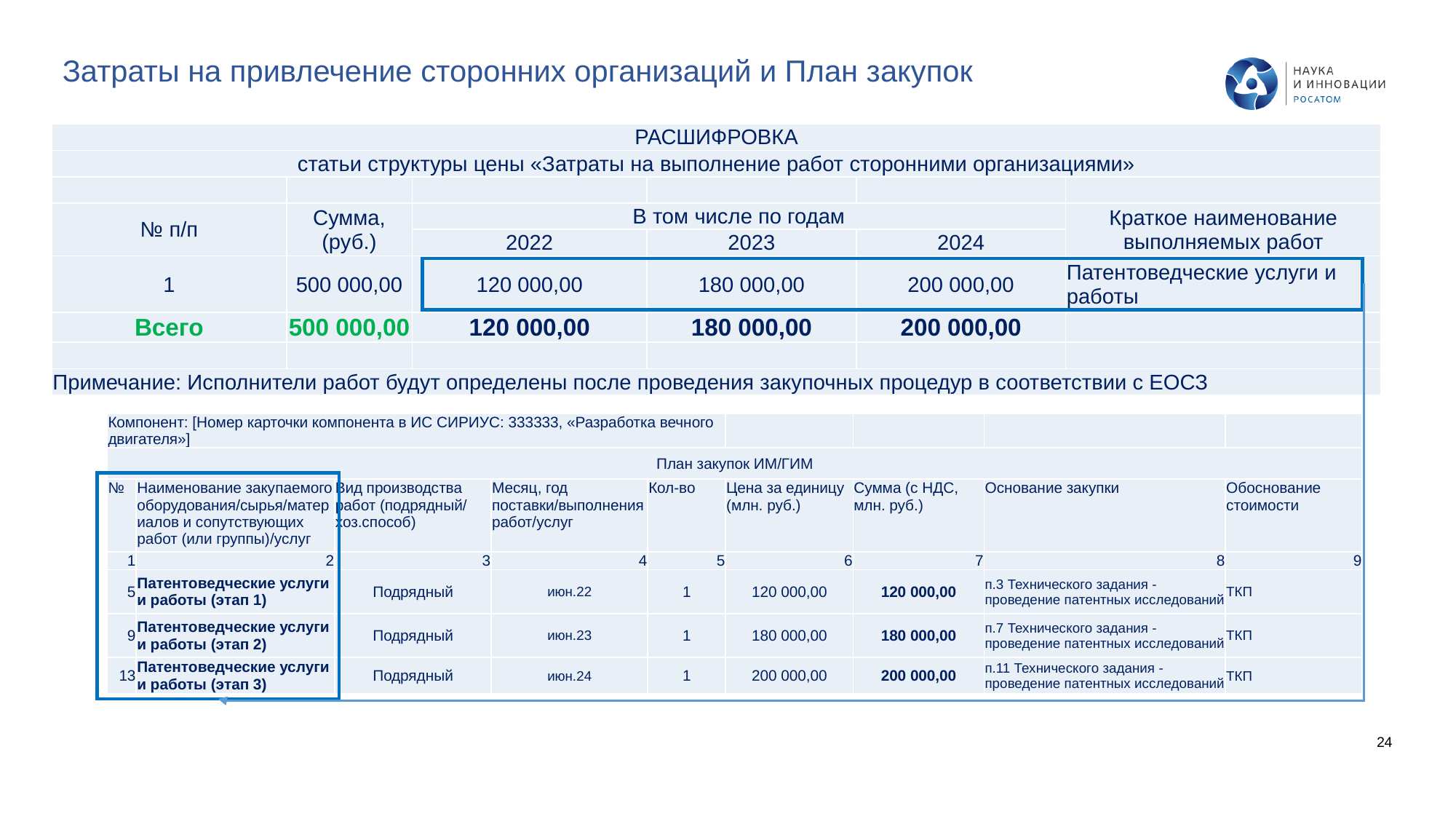

Затраты на привлечение сторонних организаций и План закупок
| РАСШИФРОВКА |  |  |  |  |  |
| --- | --- | --- | --- | --- | --- |
| статьи структуры цены «Затраты на выполнение работ сторонними организациями» |  |  |  |  |  |
|  |  |  |  |  |  |
| № п/п | Сумма, (руб.) | В том числе по годам |  |  | Краткое наименование выполняемых работ |
|  |  | 2022 | 2023 | 2024 |  |
| 1 | 500 000,00 | 120 000,00 | 180 000,00 | 200 000,00 | Патентоведческие услуги и работы |
| Всего | 500 000,00 | 120 000,00 | 180 000,00 | 200 000,00 |  |
|  |  |  |  |  |  |
| Примечание: Исполнители работ будут определены после проведения закупочных процедур в соответствии с ЕОСЗ |  |  |  |  |  |

| Компонент: [Номер карточки компонента в ИС СИРИУС: 333333, «Разработка вечного двигателя»] |  |  |  |  |  |  |  |  |
| --- | --- | --- | --- | --- | --- | --- | --- | --- |
| План закупок ИМ/ГИМ |  |  |  |  |  |  |  |  |
| № | Наименование закупаемого оборудования/сырья/материалов и сопутствующих работ (или группы)/услуг | Вид производства работ (подрядный/ хоз.способ) | Месяц, год поставки/выполнения работ/услуг | Кол-во | Цена за единицу (млн. руб.) | Сумма (с НДС, млн. руб.) | Основание закупки | Обоснование стоимости |
| 1 | 2 | 3 | 4 | 5 | 6 | 7 | 8 | 9 |
| 5 | Патентоведческие услуги и работы (этап 1) | Подрядный | июн.22 | 1 | 120 000,00 | 120 000,00 | п.3 Технического задания - проведение патентных исследований | ТКП |
| 9 | Патентоведческие услуги и работы (этап 2) | Подрядный | июн.23 | 1 | 180 000,00 | 180 000,00 | п.7 Технического задания - проведение патентных исследований | ТКП |
| 13 | Патентоведческие услуги и работы (этап 3) | Подрядный | июн.24 | 1 | 200 000,00 | 200 000,00 | п.11 Технического задания - проведение патентных исследований | ТКП |